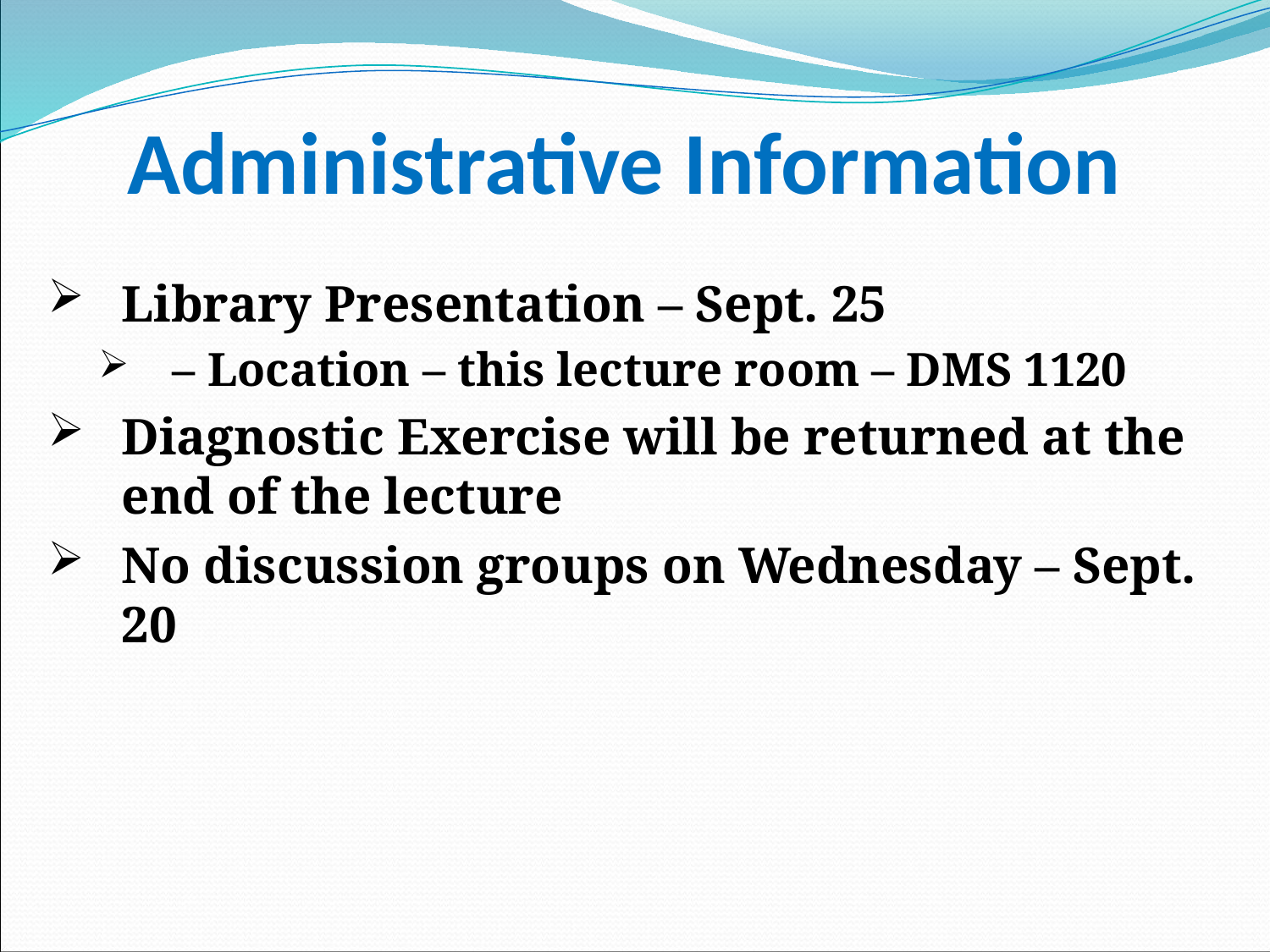

# Administrative Information
Library Presentation – Sept. 25
– Location – this lecture room – DMS 1120
Diagnostic Exercise will be returned at the end of the lecture
No discussion groups on Wednesday – Sept. 20